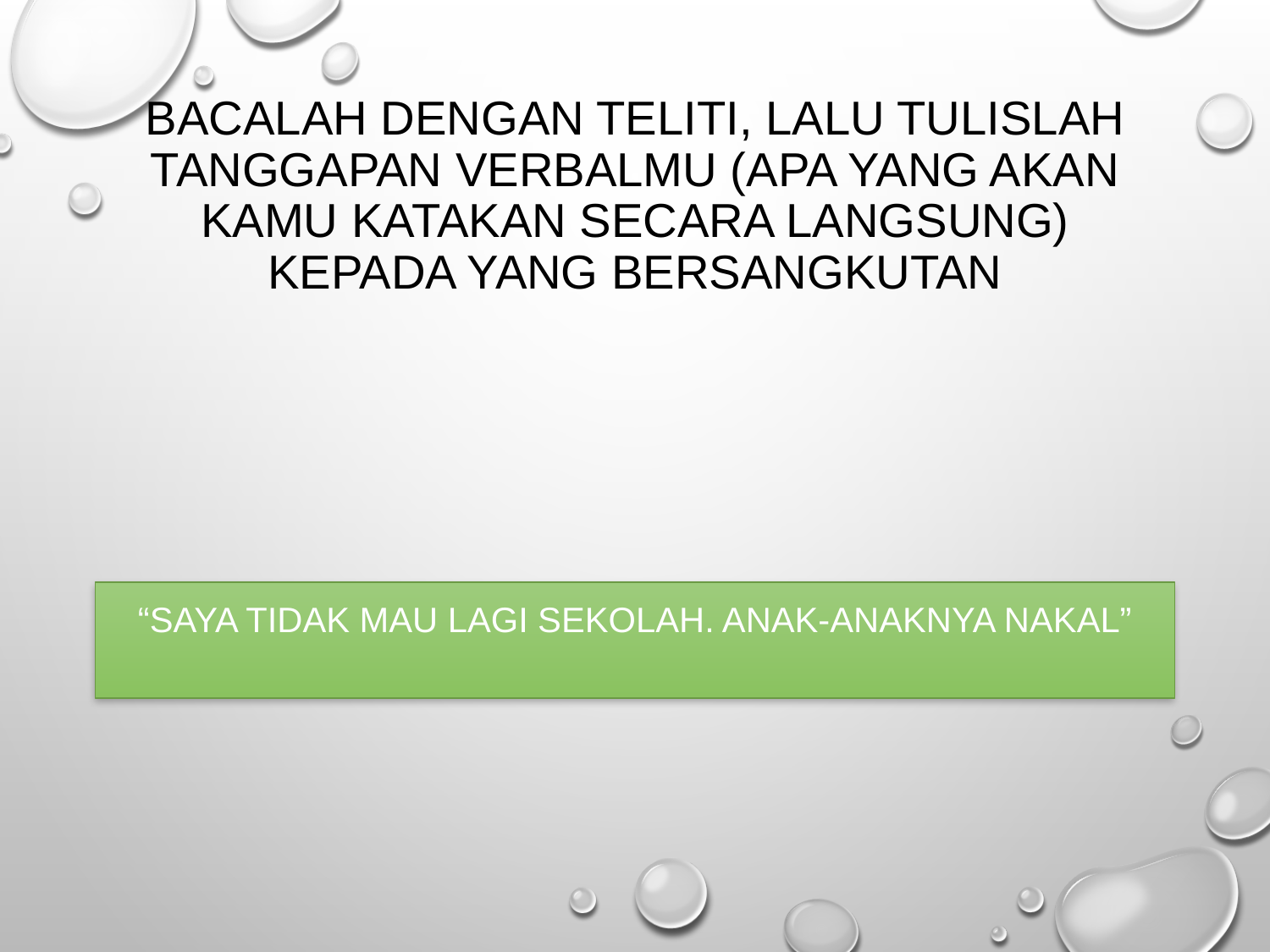

# Bacalah dengan teliti, lalu tulislah tanggapan verbalmu (apa yang akan kamu katakan secara langsung) kepada yang beRsangkutan
“Saya tidak mau lagi sekolah. Anak-anaknya nakal”